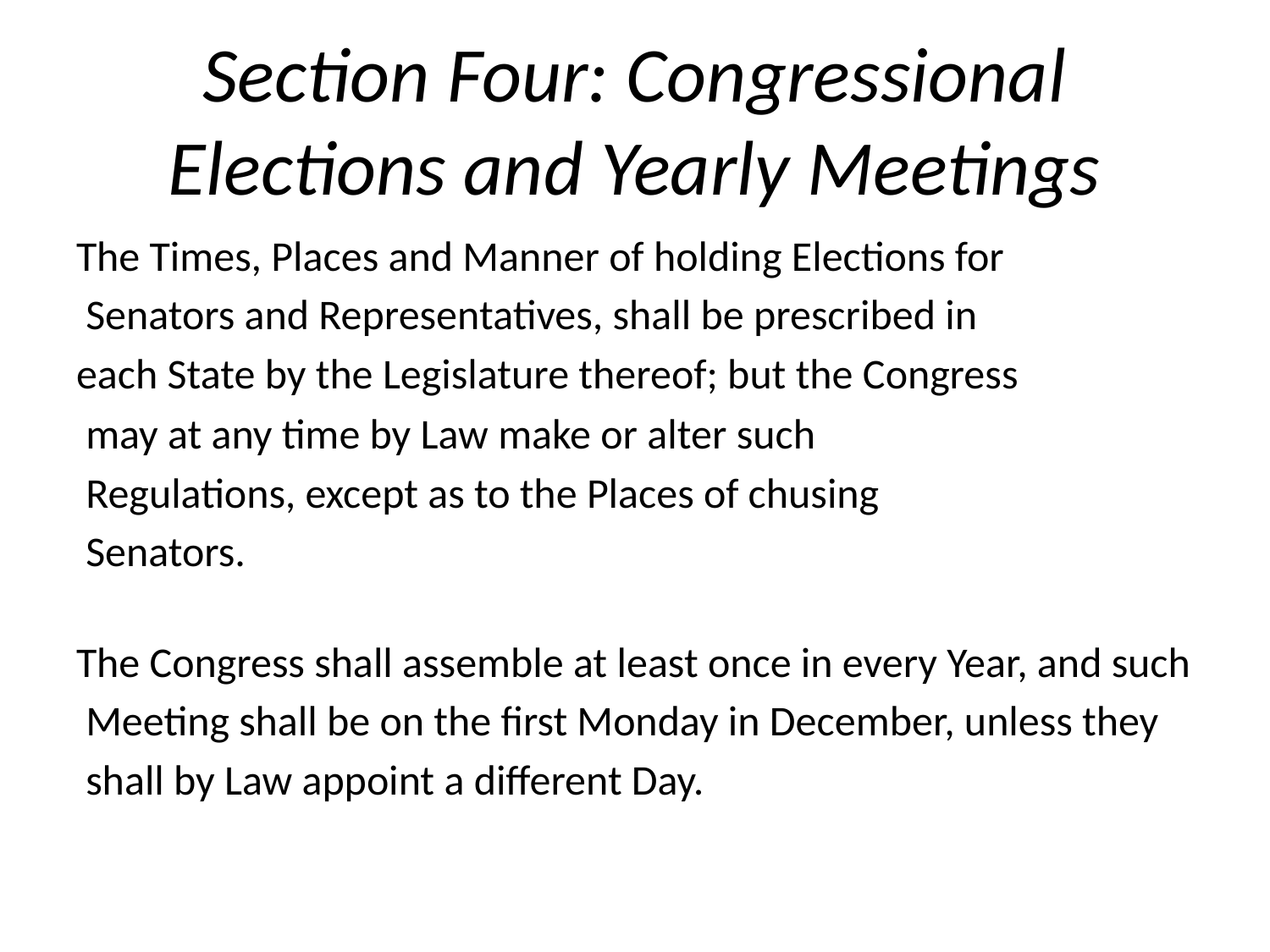

# Section Four: Congressional Elections and Yearly Meetings
The Times, Places and Manner of holding Elections for
 Senators and Representatives, shall be prescribed in
each State by the Legislature thereof; but the Congress
 may at any time by Law make or alter such
 Regulations, except as to the Places of chusing
 Senators.
The Congress shall assemble at least once in every Year, and such
 Meeting shall be on the first Monday in December, unless they
 shall by Law appoint a different Day.